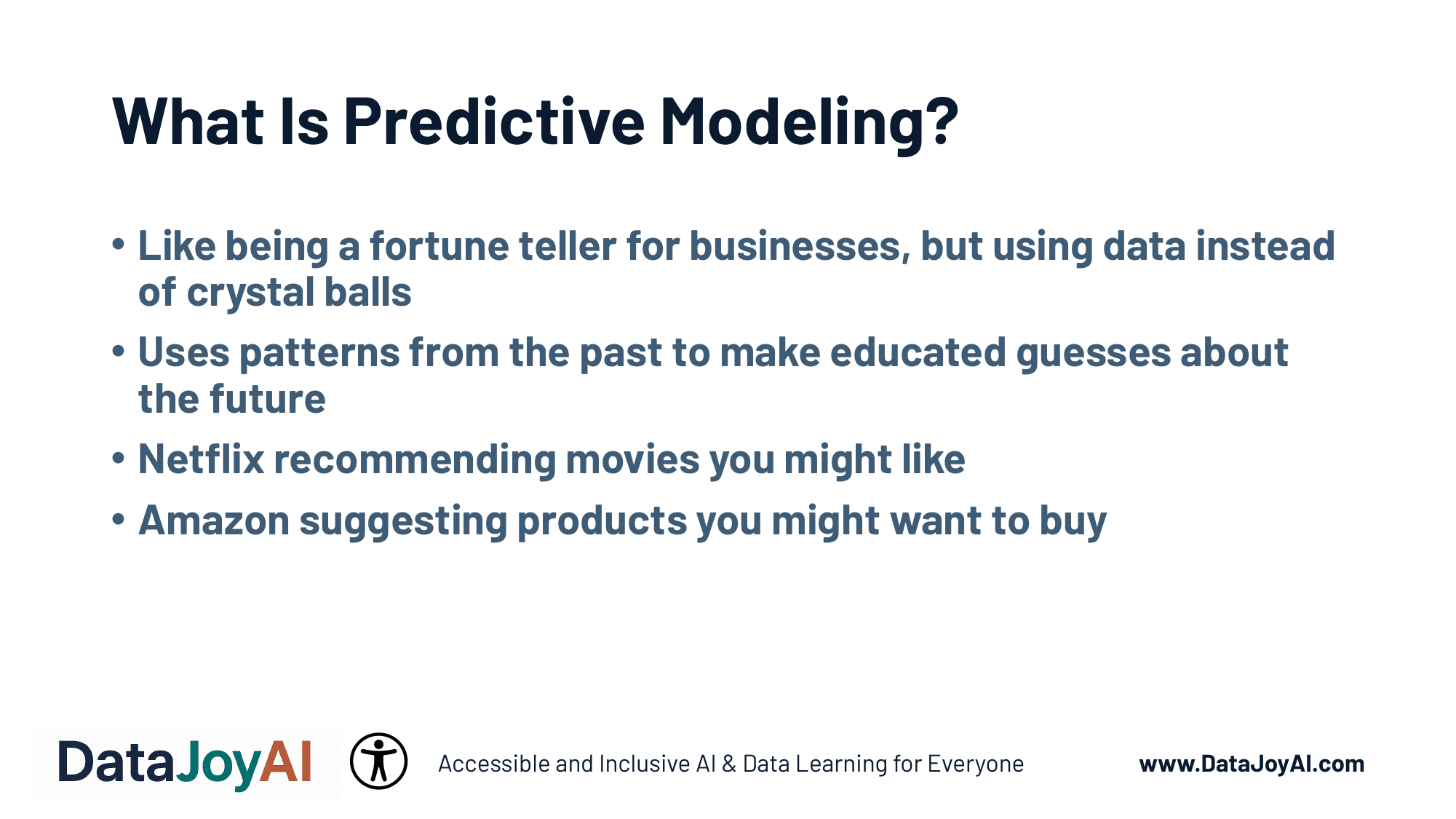

# What Is Predictive Modeling?
Like being a fortune teller for businesses, but using data instead of crystal balls
Uses patterns from the past to make educated guesses about the future
Netflix recommending movies you might like
Amazon suggesting products you might want to buy